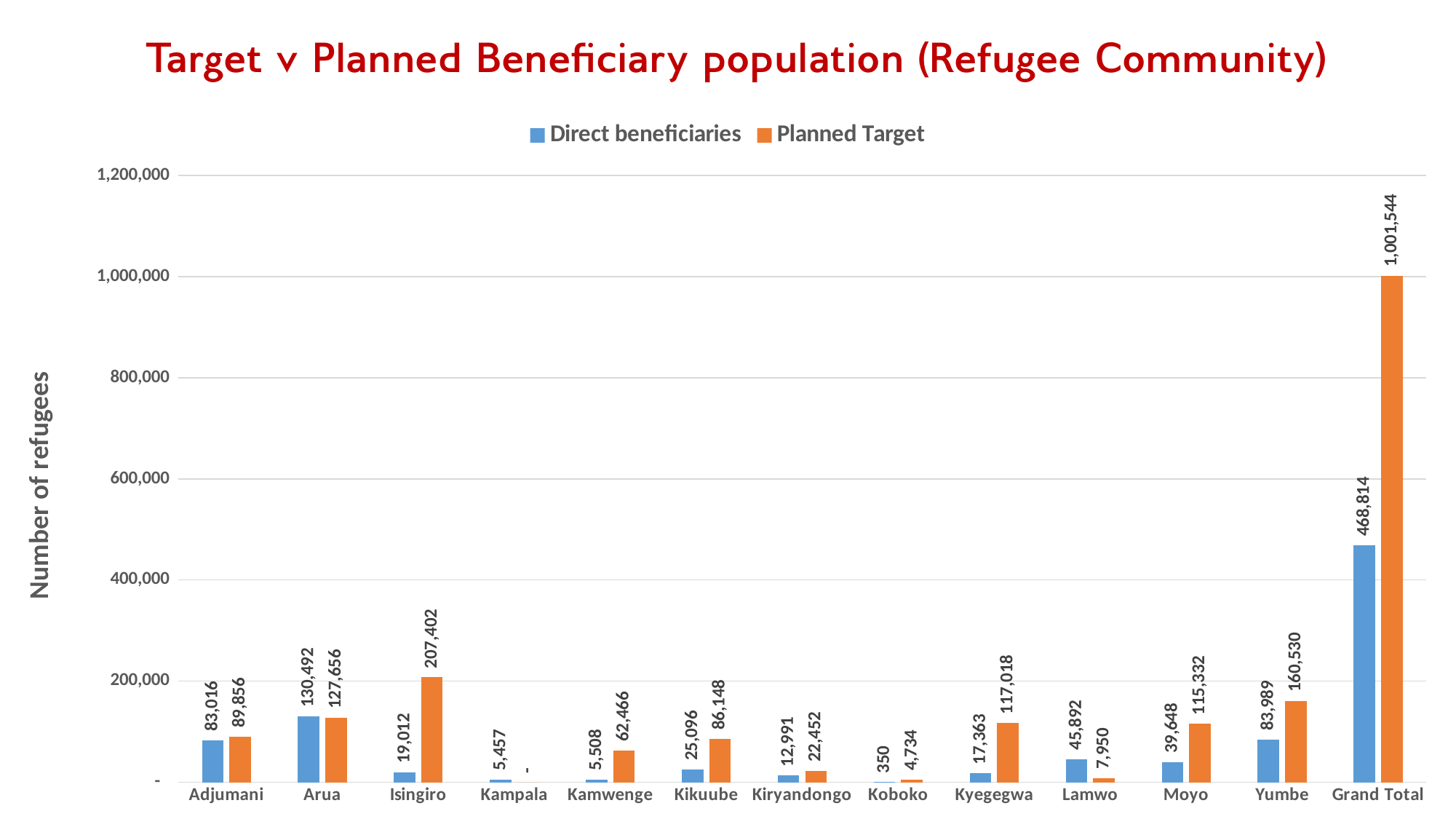

# Target v Planned Beneficiary population (Refugee Community)

### Chart

| Category | Direct beneficiaries | Planned Target |
|---|---|---|
| Adjumani | 83016.0 | 89856.0 |
| Arua | 130492.0 | 127656.0 |
| Isingiro | 19012.0 | 207402.0 |
| Kampala | 5457.0 | 0.0 |
| Kamwenge | 5508.0 | 62466.0 |
| Kikuube | 25096.0 | 86148.0 |
| Kiryandongo | 12991.0 | 22452.0 |
| Koboko | 350.0 | 4734.0 |
| Kyegegwa | 17363.0 | 117018.0 |
| Lamwo | 45892.0 | 7950.0 |
| Moyo | 39648.0 | 115332.0 |
| Yumbe | 83989.0 | 160530.0 |
| Grand Total | 468814.0 | 1001544.0 |